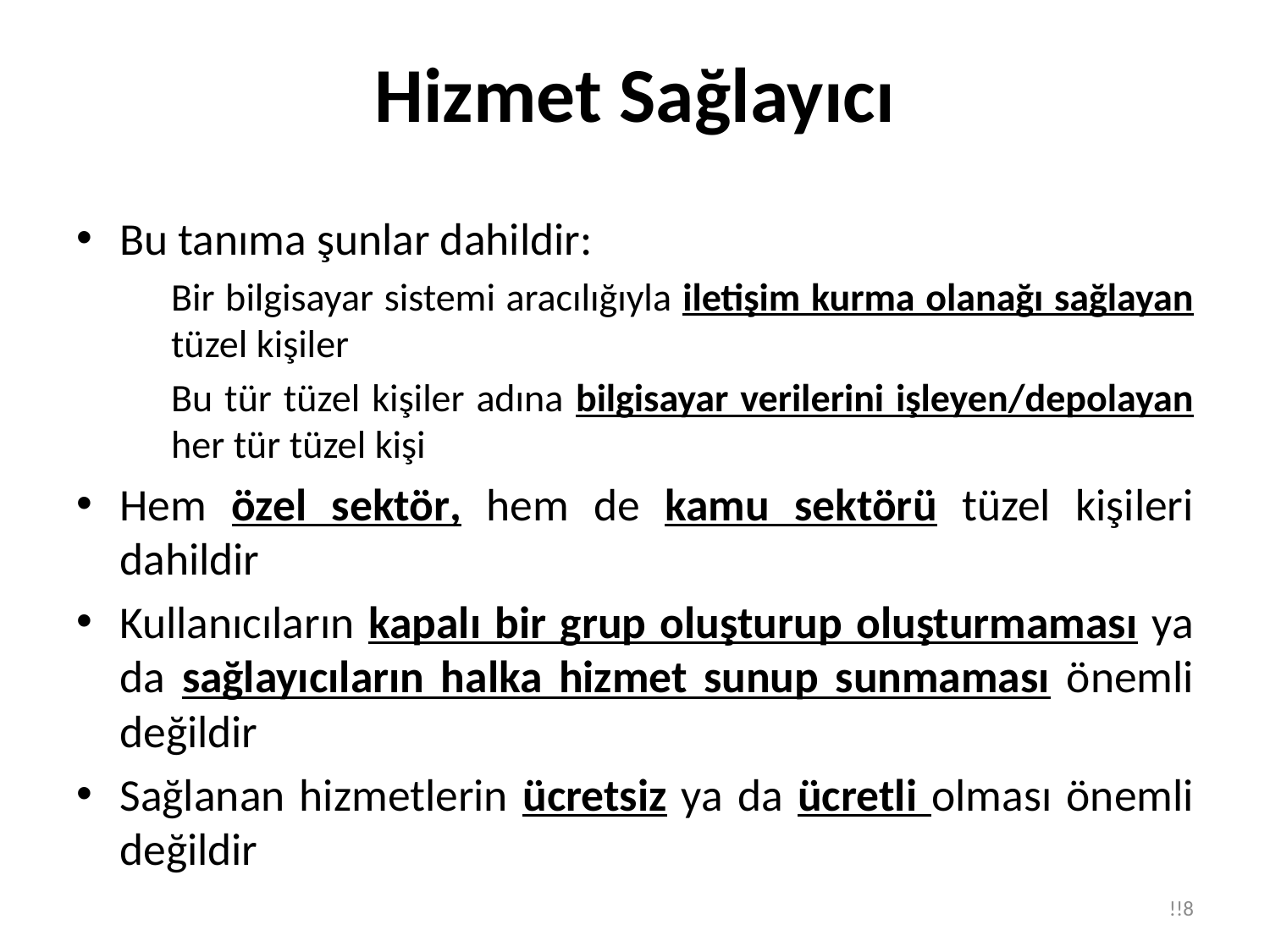

# Hizmet Sağlayıcı
Bu tanıma şunlar dahildir:
Bir bilgisayar sistemi aracılığıyla iletişim kurma olanağı sağlayan tüzel kişiler
Bu tür tüzel kişiler adına bilgisayar verilerini işleyen/depolayan her tür tüzel kişi
Hem özel sektör, hem de kamu sektörü tüzel kişileri dahildir
Kullanıcıların kapalı bir grup oluşturup oluşturmaması ya da sağlayıcıların halka hizmet sunup sunmaması önemli değildir
Sağlanan hizmetlerin ücretsiz ya da ücretli olması önemli değildir
!!8